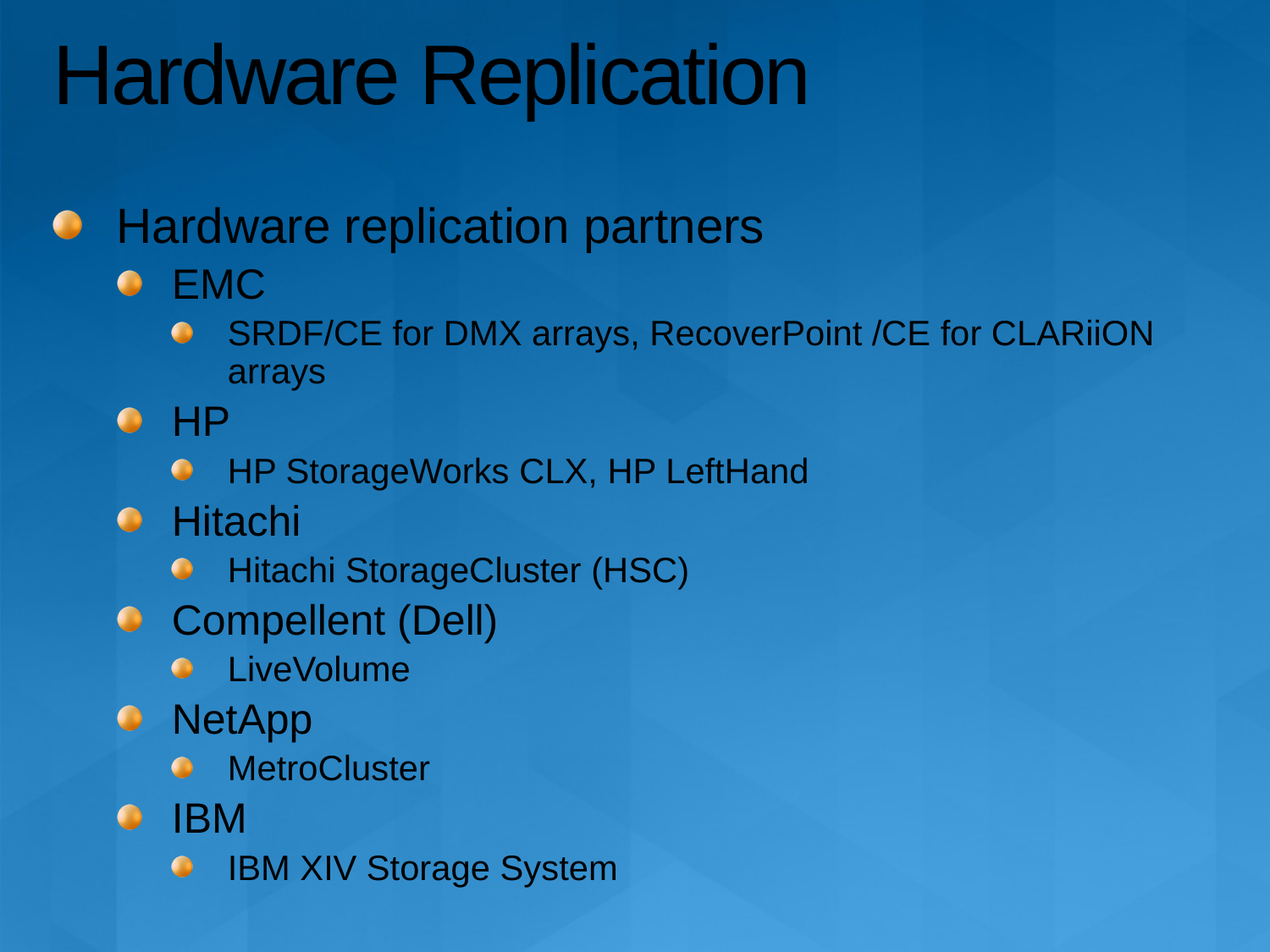

# Hardware Replication
Hardware replication partners
EMC
SRDF/CE for DMX arrays, RecoverPoint /CE for CLARiiON arrays
HP
HP StorageWorks CLX, HP LeftHand
Hitachi
Hitachi StorageCluster (HSC)
Compellent (Dell)
LiveVolume
NetApp
MetroCluster
IBM
IBM XIV Storage System